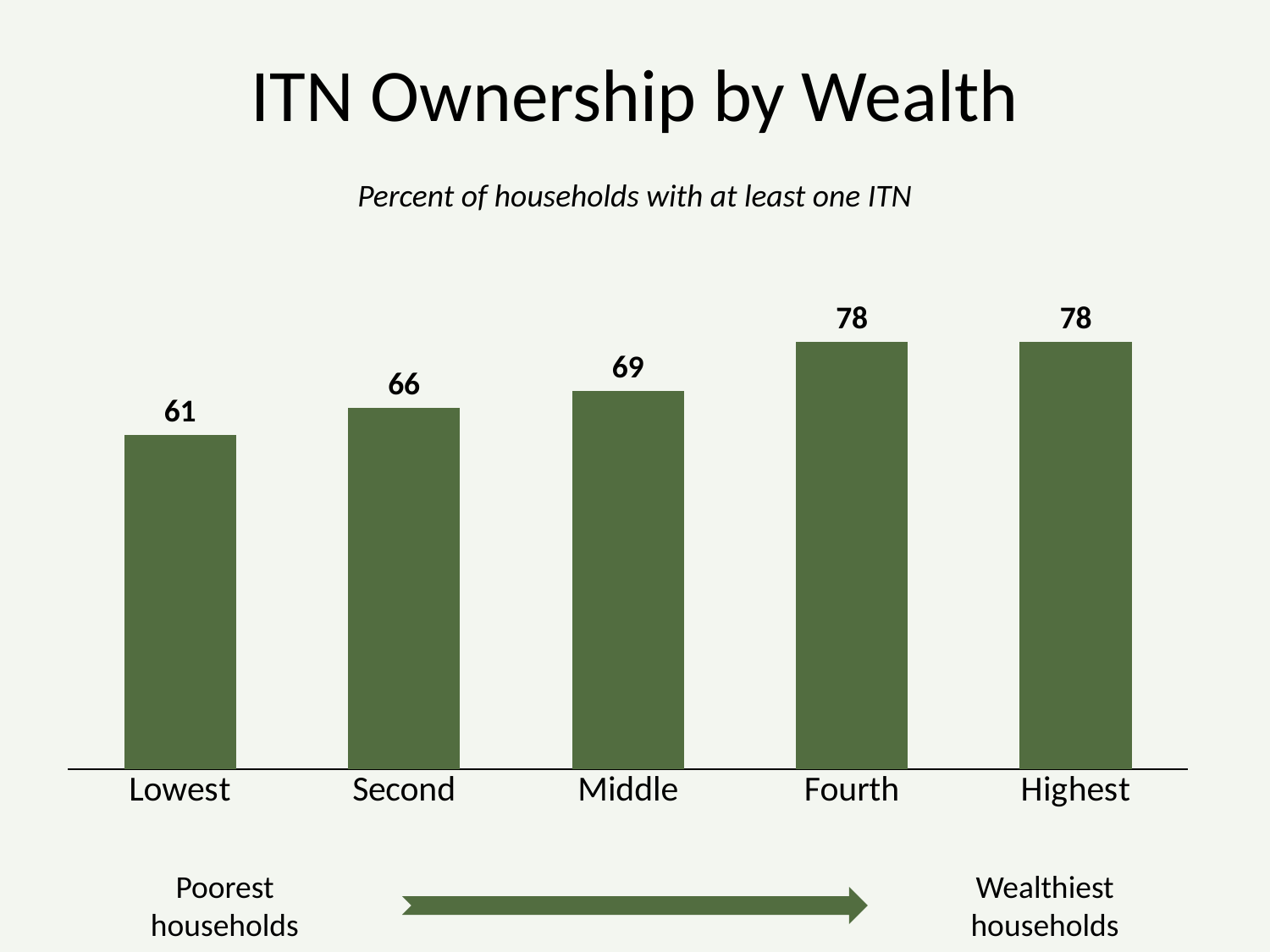

ITN Ownership by Wealth
Percent of households with at least one ITN

### Chart

| Category |  |
|---|---|
| Lowest | 61.0 |
| Second | 66.0 |
| Middle | 69.0 |
| Fourth | 78.0 |
| Highest | 78.0 |
Poorest households
Wealthiest households